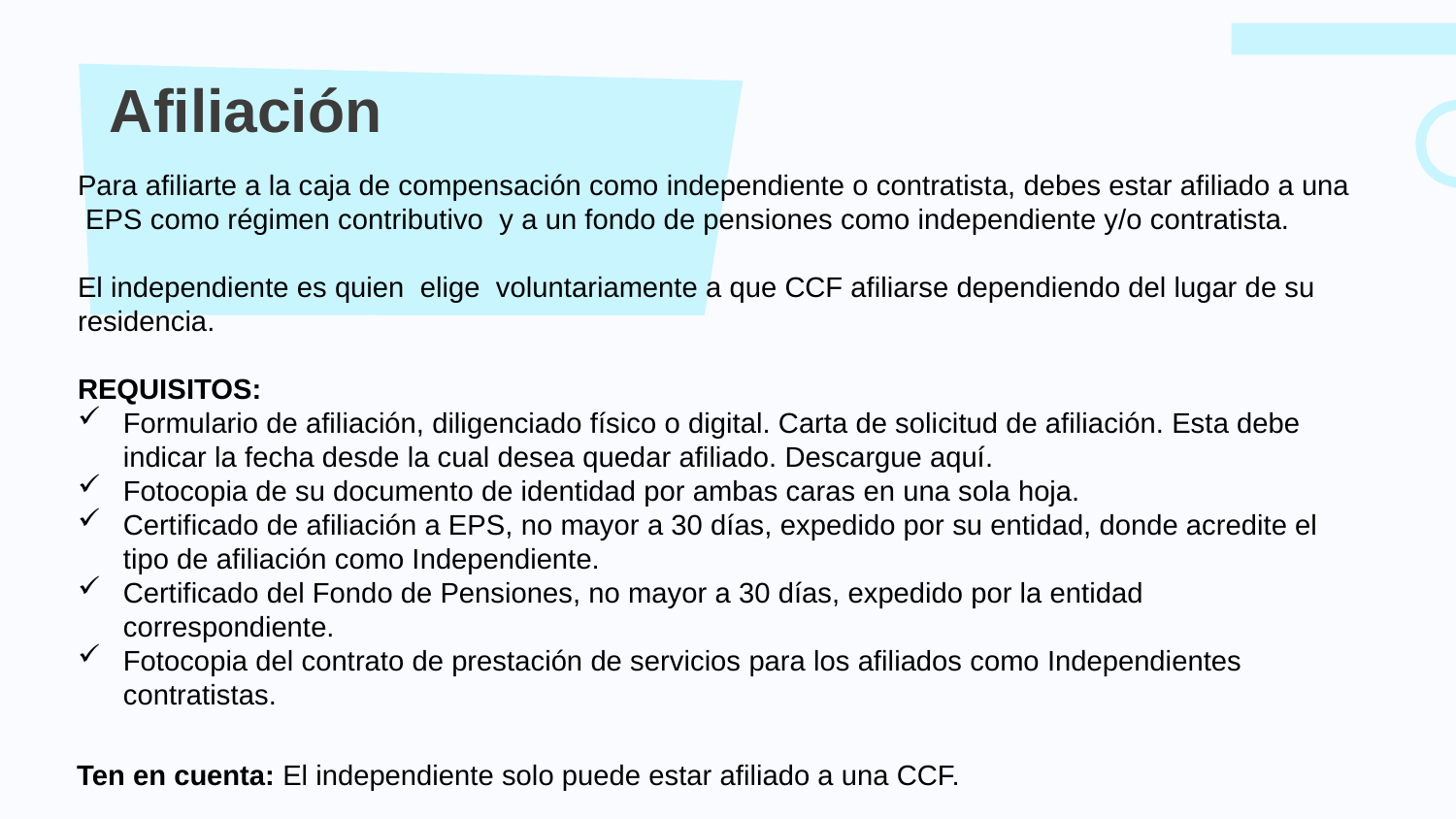

# Afiliación
Para afiliarte a la caja de compensación como independiente o contratista, debes estar afiliado a una  EPS como régimen contributivo  y a un fondo de pensiones como independiente y/o contratista.

El independiente es quien  elige  voluntariamente a que CCF afiliarse dependiendo del lugar de su residencia.

REQUISITOS:
Formulario de afiliación, diligenciado físico o digital. Carta de solicitud de afiliación. Esta debe indicar la fecha desde la cual desea quedar afiliado. Descargue aquí.
Fotocopia de su documento de identidad por ambas caras en una sola hoja.​​​
Certificado de afiliación a EPS, no mayor a 30 días, expedido por su entidad, donde acredite el tipo de afiliación como Independiente.
Certificado del Fondo de Pensiones, no mayor a 30 días, expedido por la entidad correspondiente.
Fotocopia del contrato de prestación de servicios para los afiliados como Independientes contratistas.
Ten en cuenta: El independiente solo puede estar afiliado a una CCF.